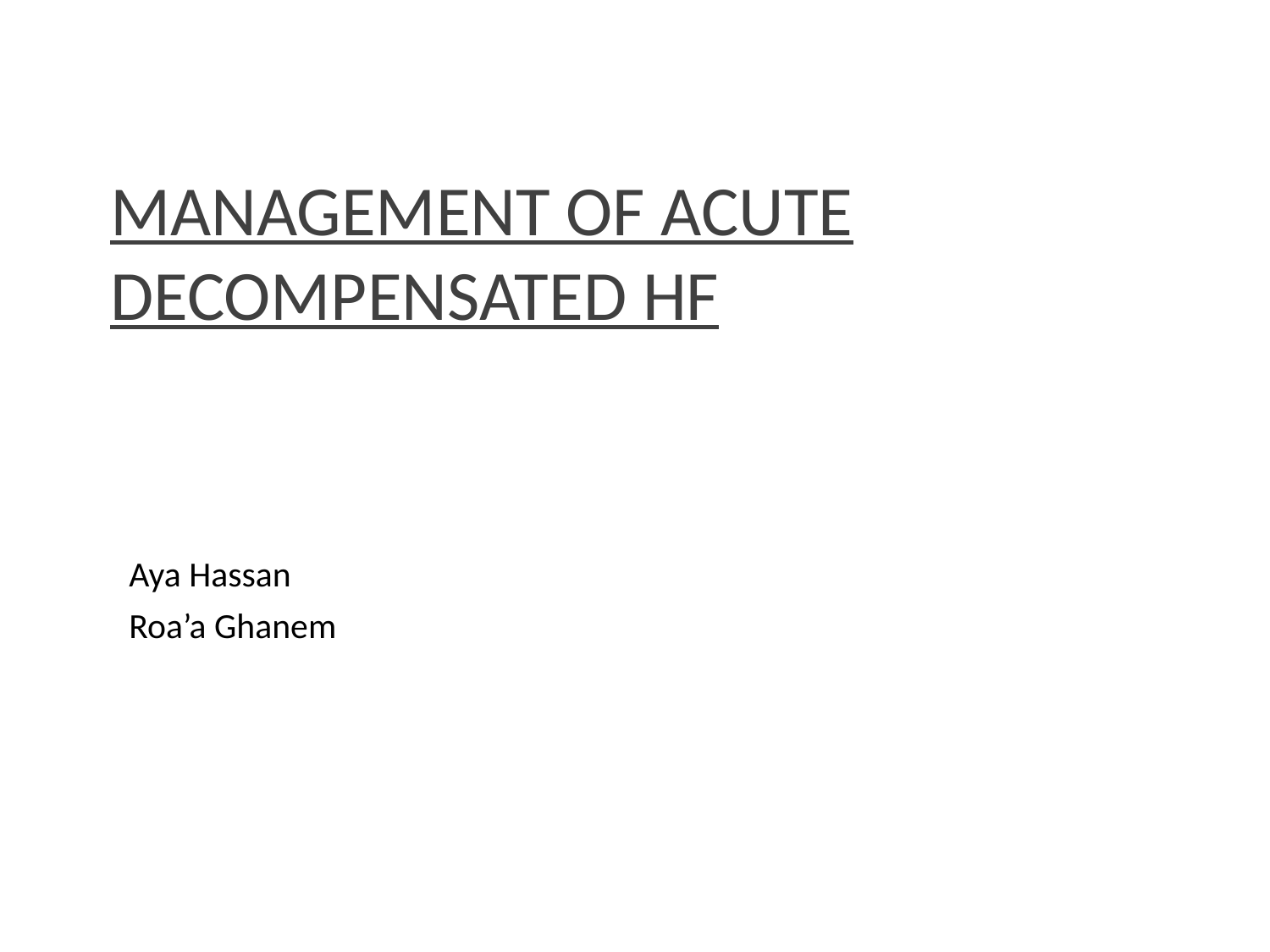

MANAGEMENT OF ACUTE DECOMPENSATED HF
Aya Hassan
Roa’a Ghanem